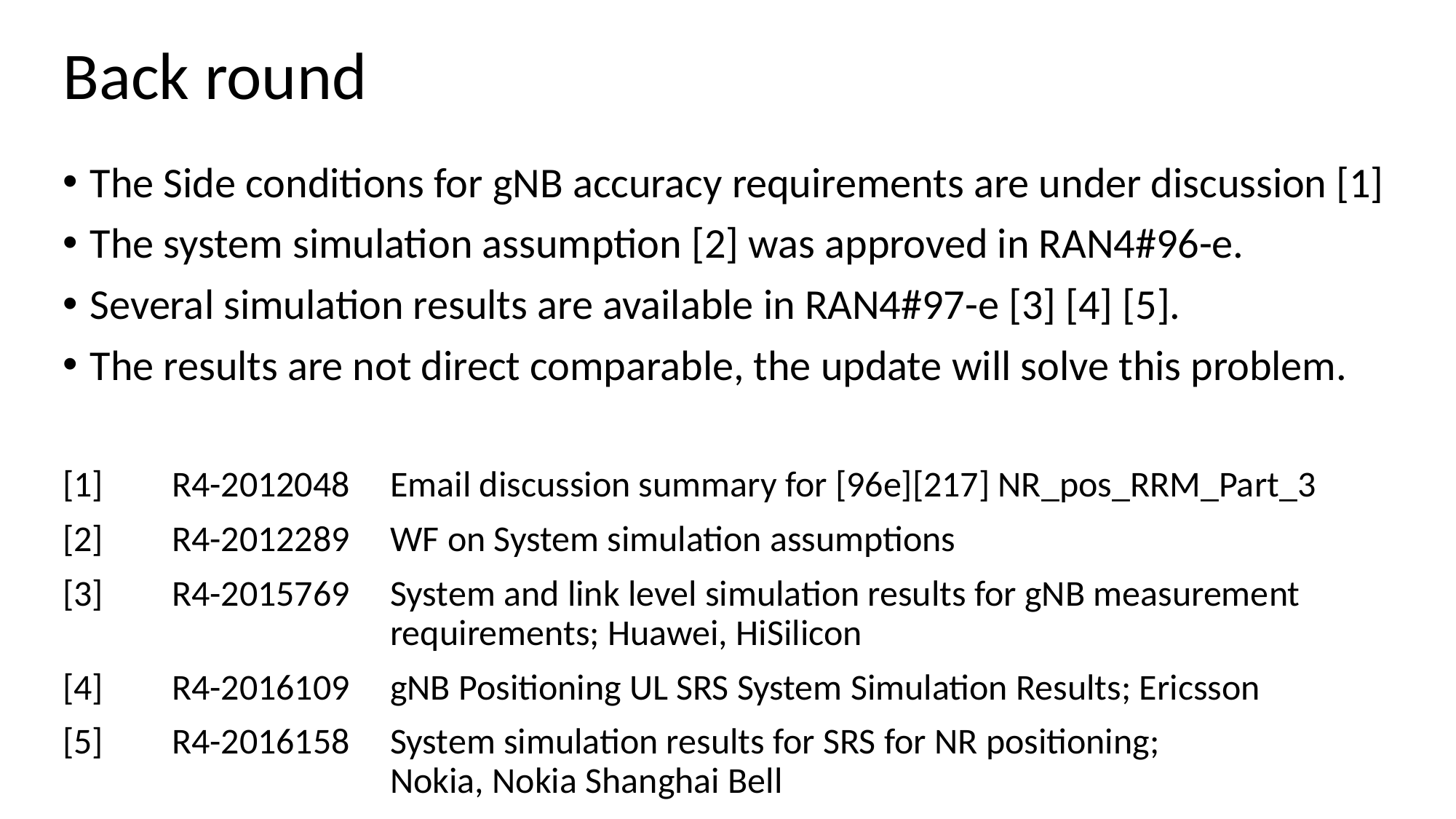

# Back round
The Side conditions for gNB accuracy requirements are under discussion [1]
The system simulation assumption [2] was approved in RAN4#96-e.
Several simulation results are available in RAN4#97-e [3] [4] [5].
The results are not direct comparable, the update will solve this problem.

[1] 	R4-2012048	Email discussion summary for [96e][217] NR_pos_RRM_Part_3
[2]	R4-2012289	WF on System simulation assumptions
[3]	R4-2015769	System and link level simulation results for gNB measurement
			requirements; Huawei, HiSilicon
[4]	R4-2016109	gNB Positioning UL SRS System Simulation Results; Ericsson
[5]	R4-2016158	System simulation results for SRS for NR positioning;
			Nokia, Nokia Shanghai Bell